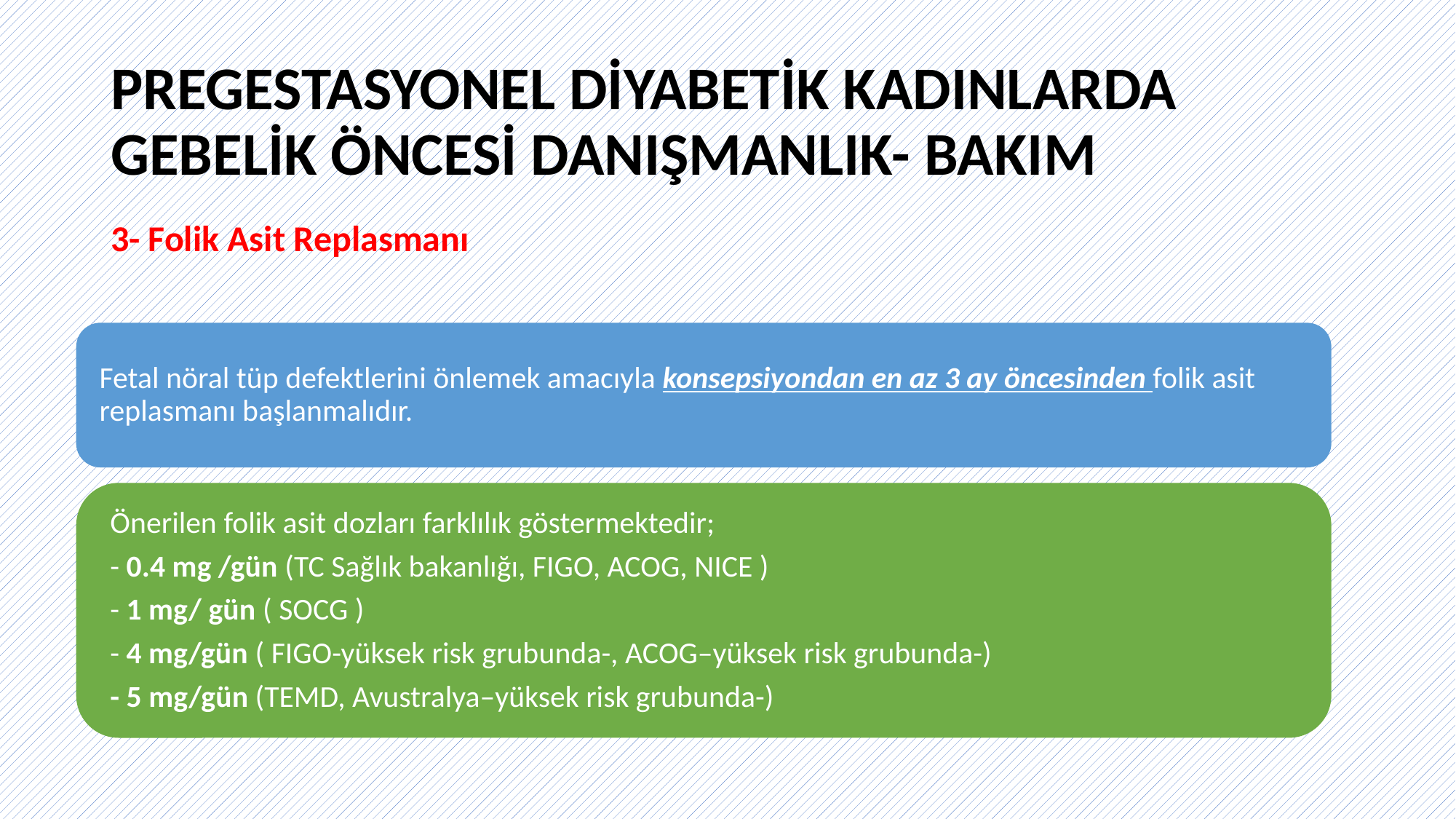

# PREGESTASYONEL DİYABETİK KADINLARDA GEBELİK ÖNCESİ DANIŞMANLIK- BAKIM
3- Folik Asit Replasmanı
Fetal nöral tüp defektlerini önlemek amacıyla konsepsiyondan en az 3 ay öncesinden folik asit replasmanı başlanmalıdır.
Önerilen folik asit dozları farklılık göstermektedir;
- 0.4 mg /gün (TC Sağlık bakanlığı, FIGO, ACOG, NICE )
- 1 mg/ gün ( SOCG )
- 4 mg/gün ( FIGO-yüksek risk grubunda-, ACOG–yüksek risk grubunda-)
- 5 mg/gün (TEMD, Avustralya–yüksek risk grubunda-)